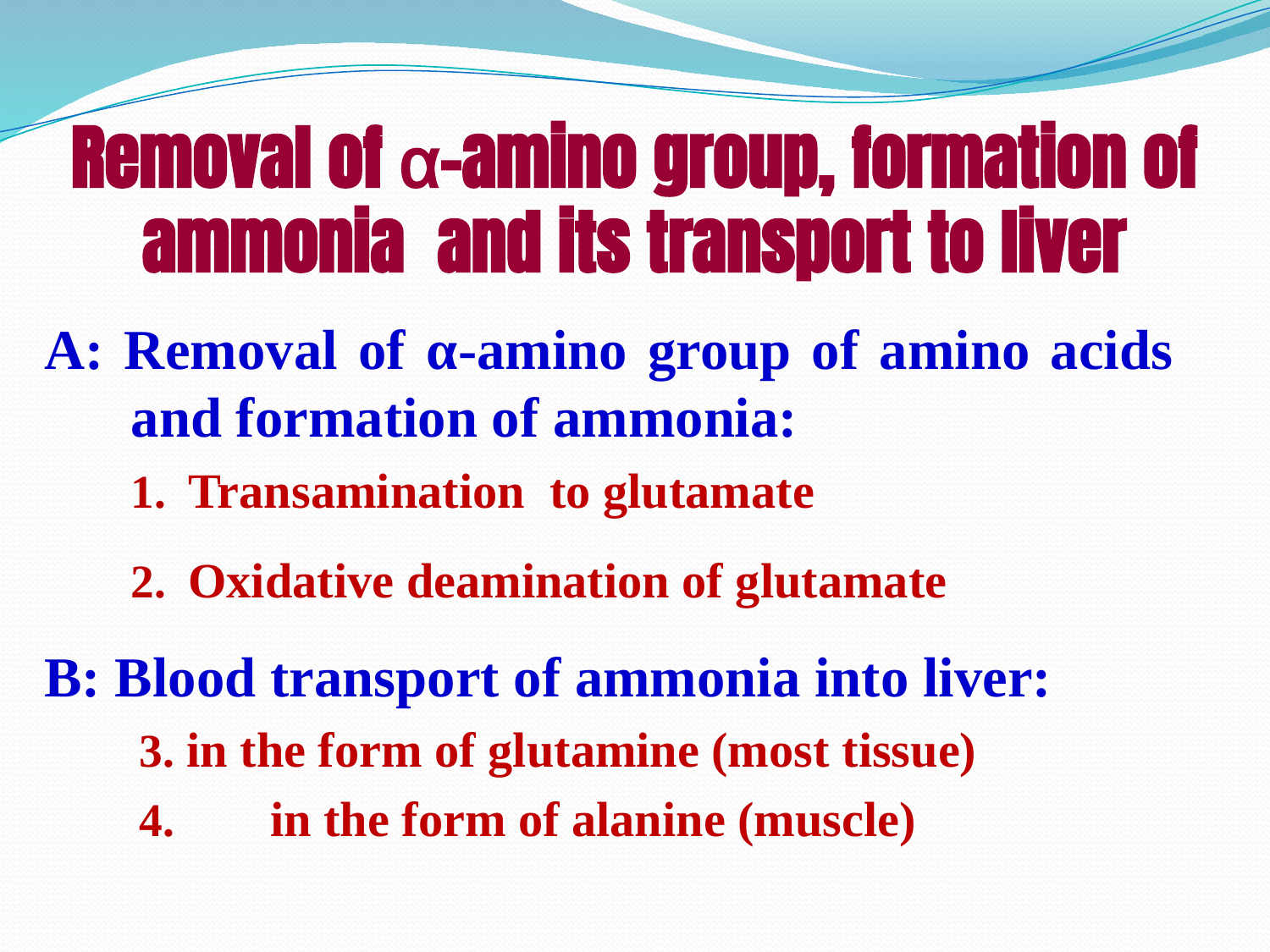

# Removal of α-amino group, formation of ammonia  and its transport to liver
A: Removal of α-amino group of amino acids   and formation of ammonia:
Transamination  to glutamate
Oxidative deamination of glutamate
B: Blood transport of ammonia into liver:
 in the form of glutamine (most tissue)
	 in the form of alanine (muscle)